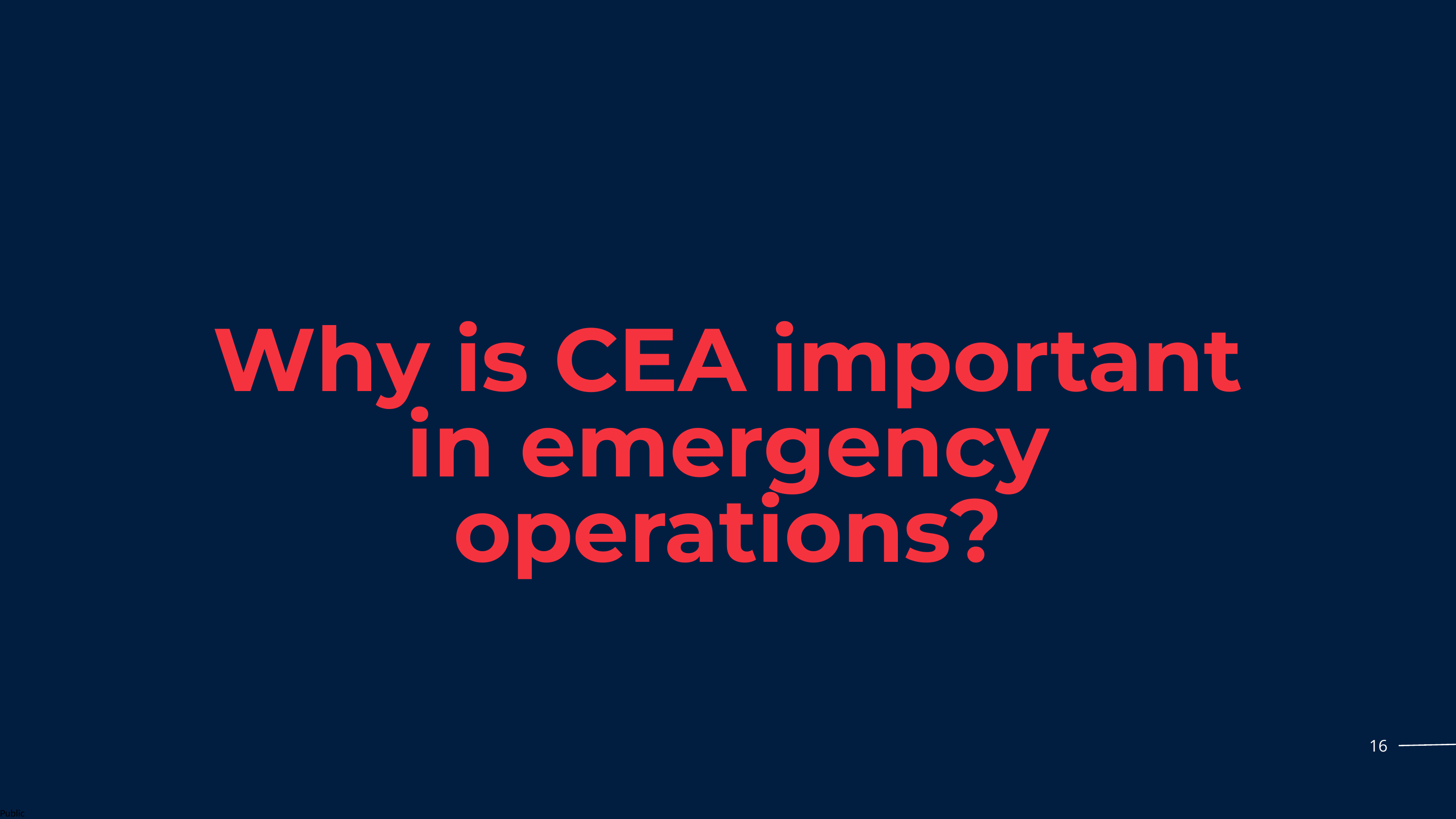

Why is CEA important in emergency operations?